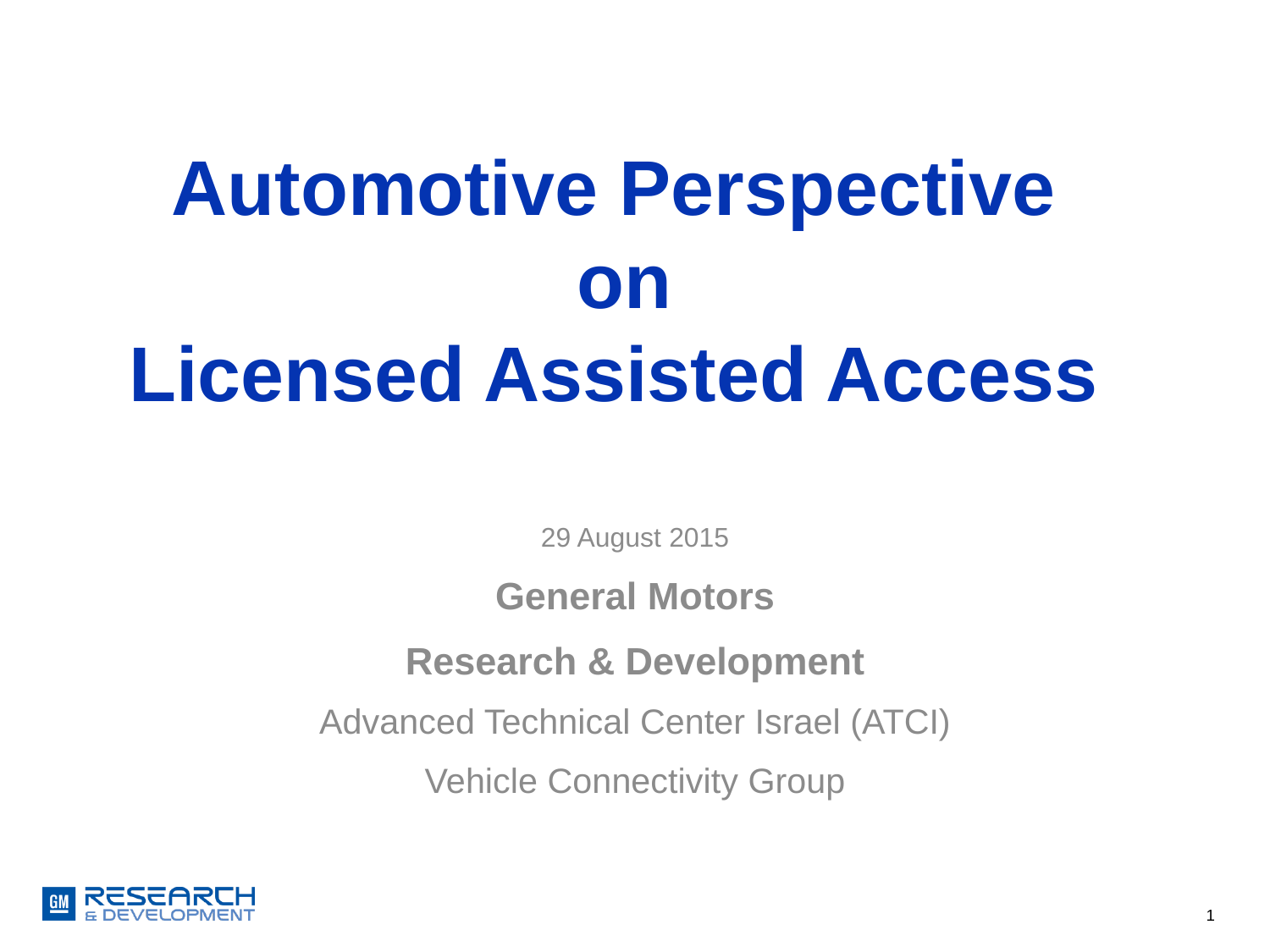

# Automotive Perspective on Licensed Assisted Access
29 August 2015
General Motors
Research & Development
Advanced Technical Center Israel (ATCI)
Vehicle Connectivity Group